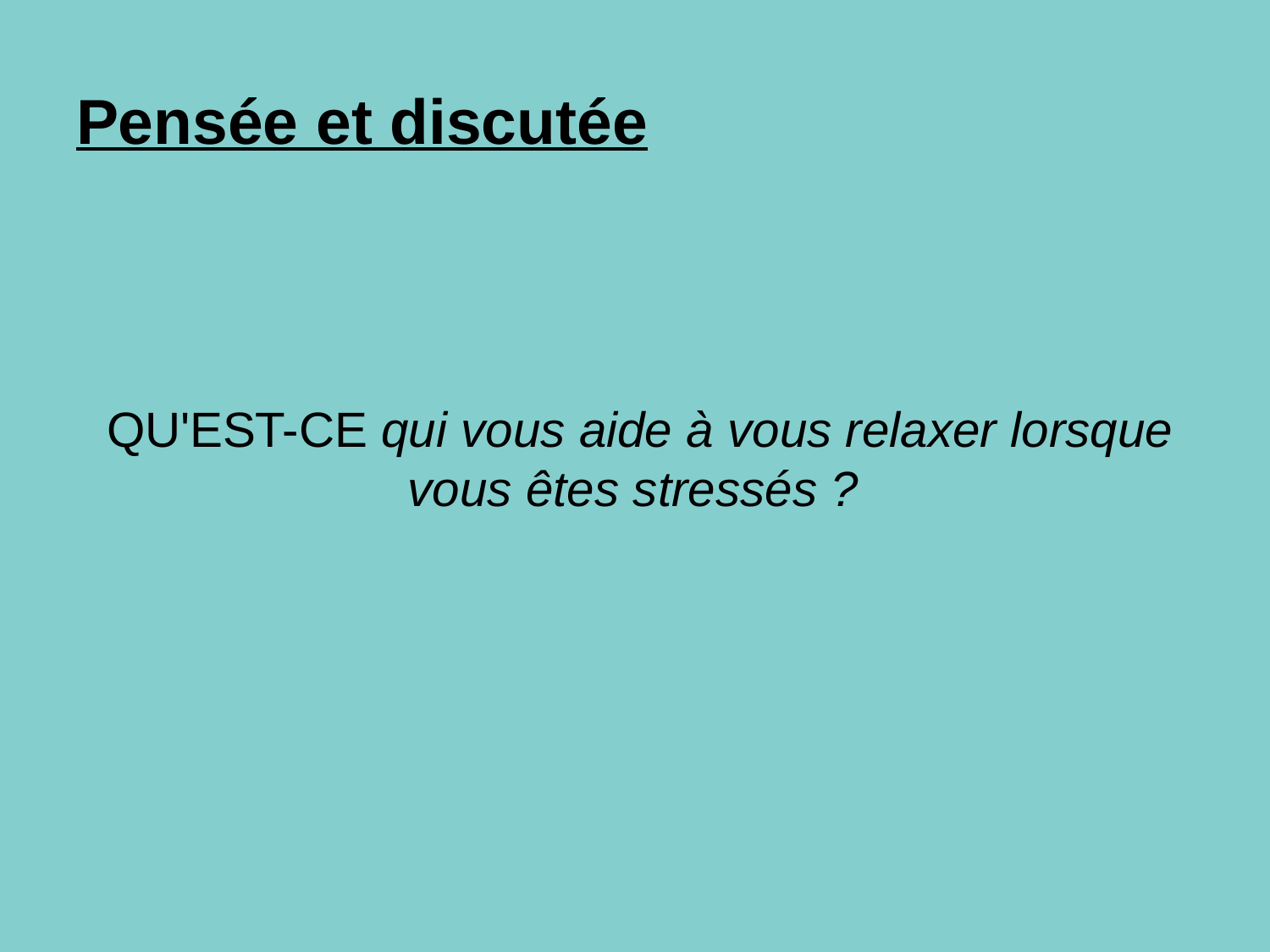

Pensée et discutée
# QU'EST-CE qui vous aide à vous relaxer lorsque vous êtes stressés ?